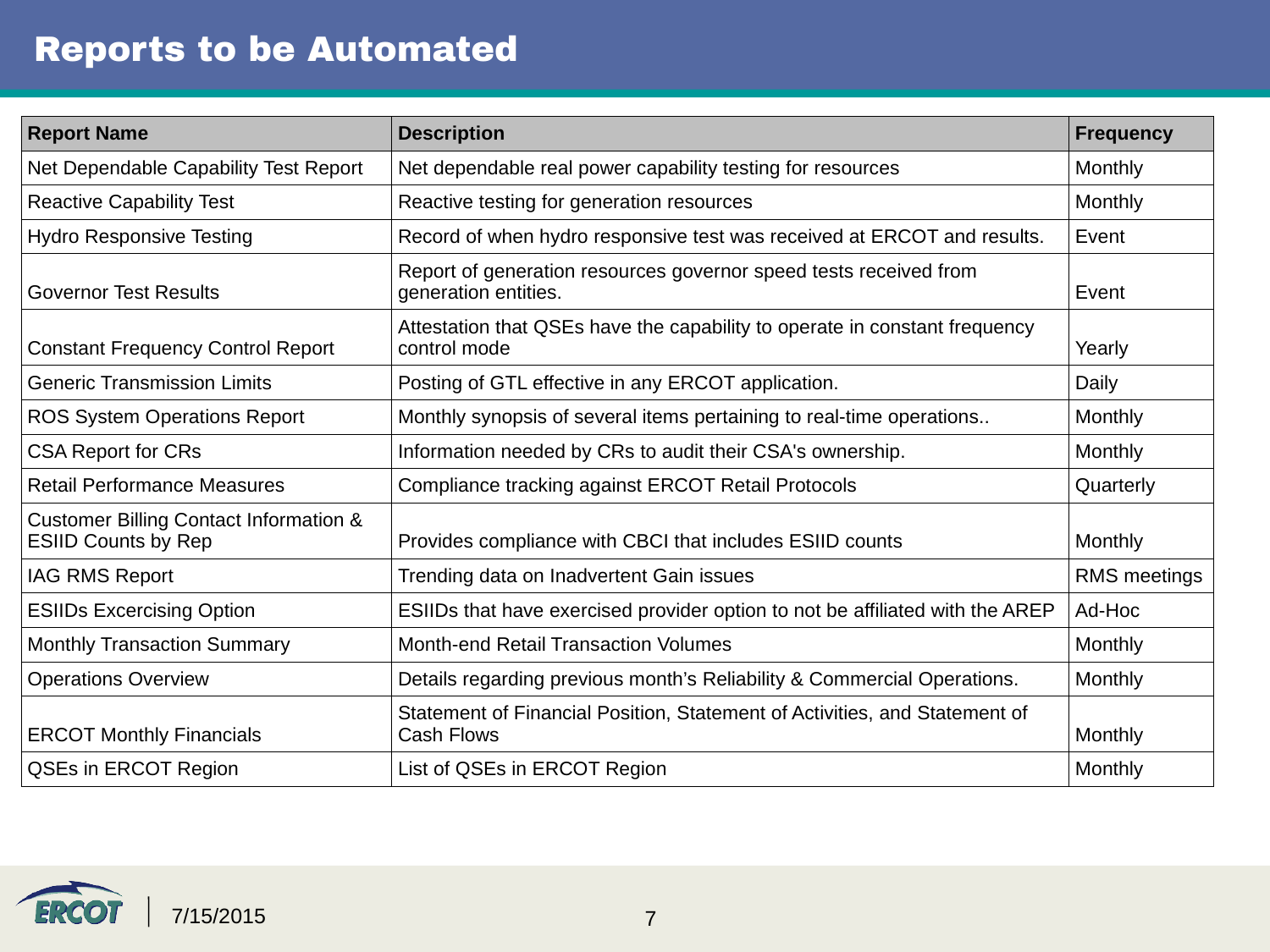

# Reports to be Automated
| Report Name | Description | Frequency |
| --- | --- | --- |
| Net Dependable Capability Test Report | Net dependable real power capability testing for resources | Monthly |
| Reactive Capability Test | Reactive testing for generation resources | Monthly |
| Hydro Responsive Testing | Record of when hydro responsive test was received at ERCOT and results. | Event |
| Governor Test Results | Report of generation resources governor speed tests received from generation entities. | Event |
| Constant Frequency Control Report | Attestation that QSEs have the capability to operate in constant frequency control mode | Yearly |
| Generic Transmission Limits | Posting of GTL effective in any ERCOT application. | Daily |
| ROS System Operations Report | Monthly synopsis of several items pertaining to real-time operations.. | Monthly |
| CSA Report for CRs | Information needed by CRs to audit their CSA's ownership. | Monthly |
| Retail Performance Measures | Compliance tracking against ERCOT Retail Protocols | Quarterly |
| Customer Billing Contact Information & ESIID Counts by Rep | Provides compliance with CBCI that includes ESIID counts | Monthly |
| IAG RMS Report | Trending data on Inadvertent Gain issues | RMS meetings |
| ESIIDs Excercising Option | ESIIDs that have exercised provider option to not be affiliated with the AREP | Ad-Hoc |
| Monthly Transaction Summary | Month-end Retail Transaction Volumes | Monthly |
| Operations Overview | Details regarding previous month’s Reliability & Commercial Operations. | Monthly |
| ERCOT Monthly Financials | Statement of Financial Position, Statement of Activities, and Statement of Cash Flows | Monthly |
| QSEs in ERCOT Region | List of QSEs in ERCOT Region | Monthly |
7/15/2015